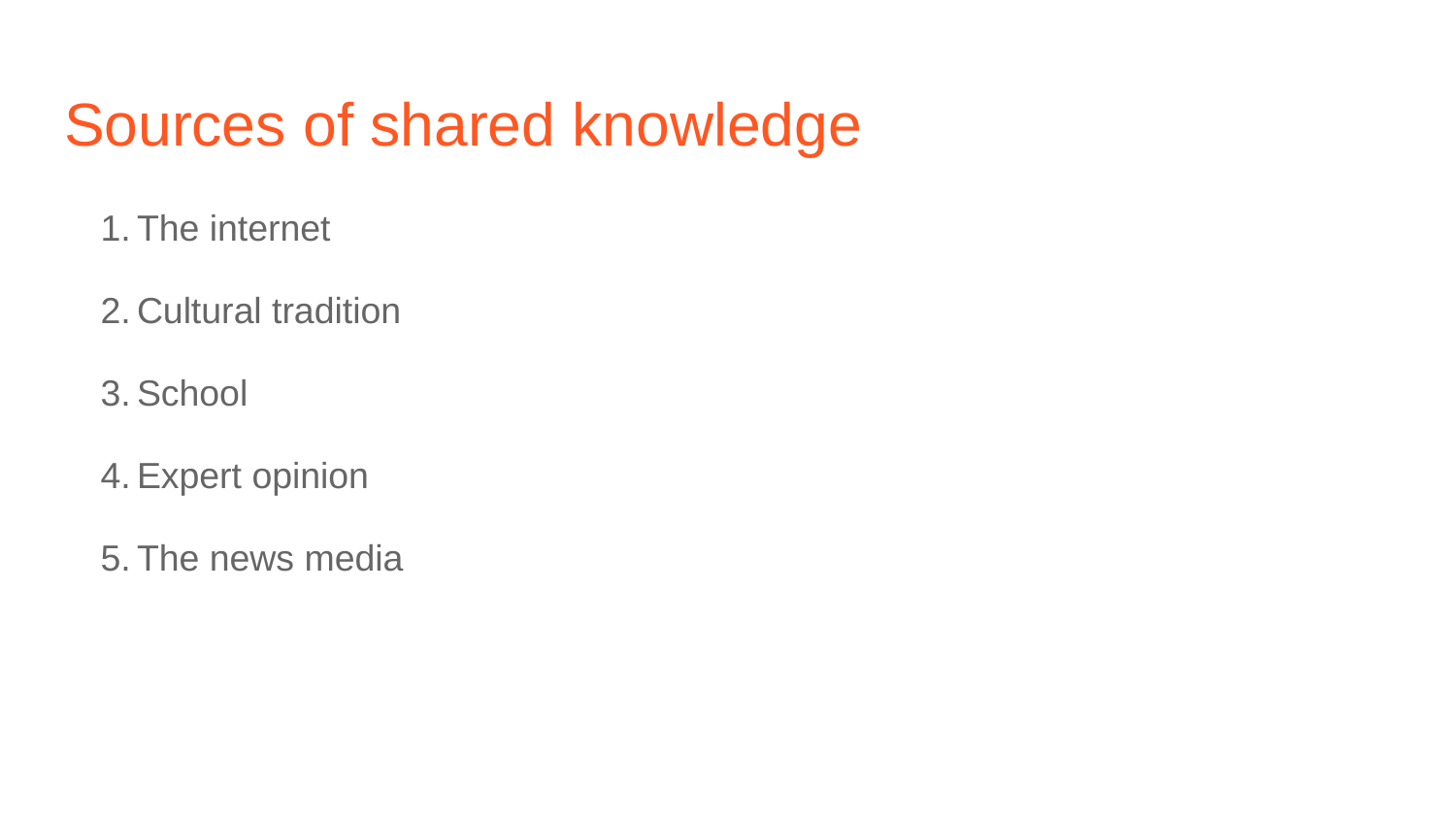

# Sources of shared knowledge
The internet
Cultural tradition
School
Expert opinion
The news media